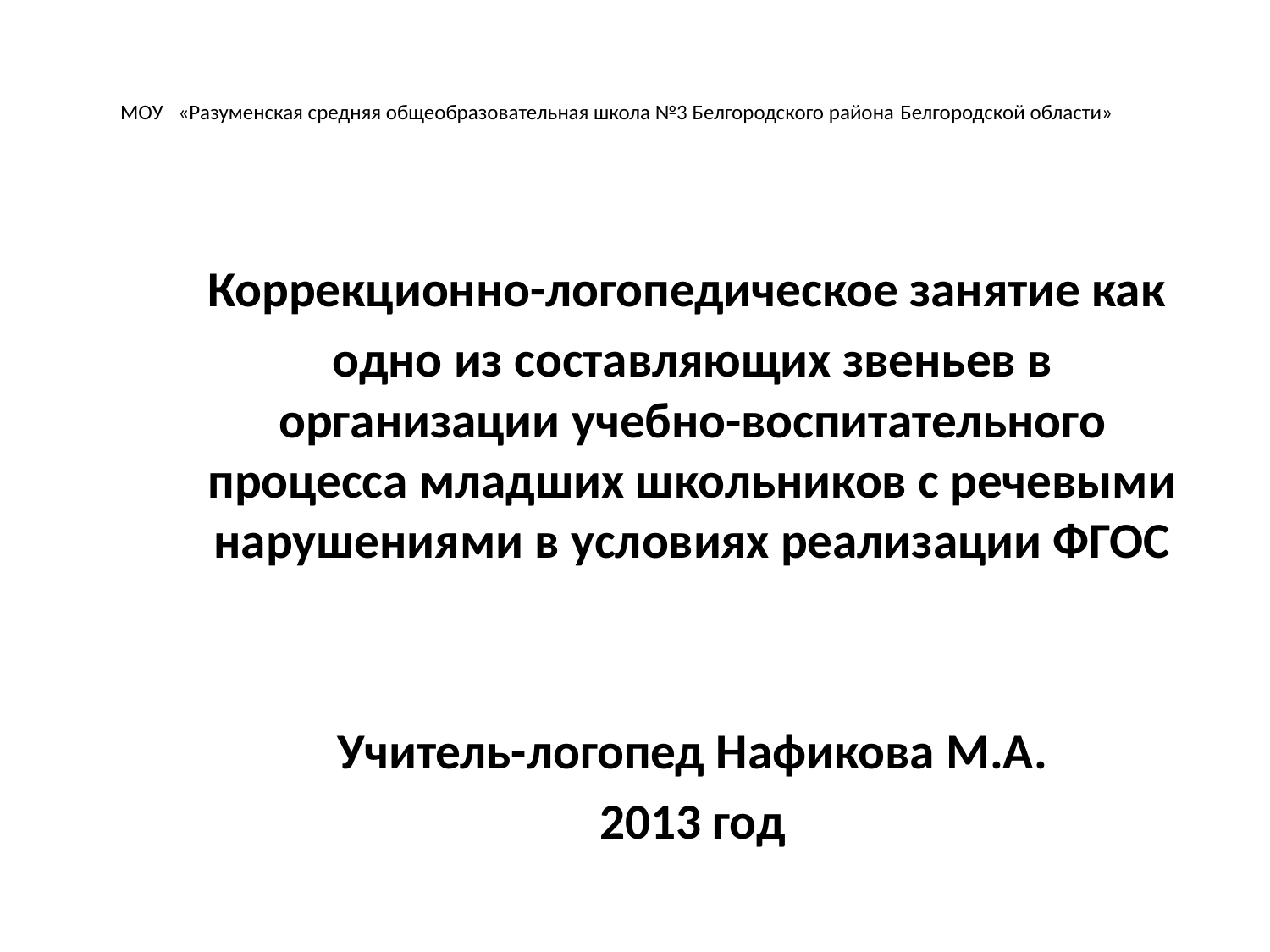

# МОУ «Разуменская средняя общеобразовательная школа №3 Белгородского района Белгородской области»

Коррекционно-логопедическое занятие как
одно из составляющих звеньев в организации учебно-воспитательного процесса младших школьников с речевыми нарушениями в условиях реализации ФГОС

Учитель-логопед Нафикова М.А.
2013 год